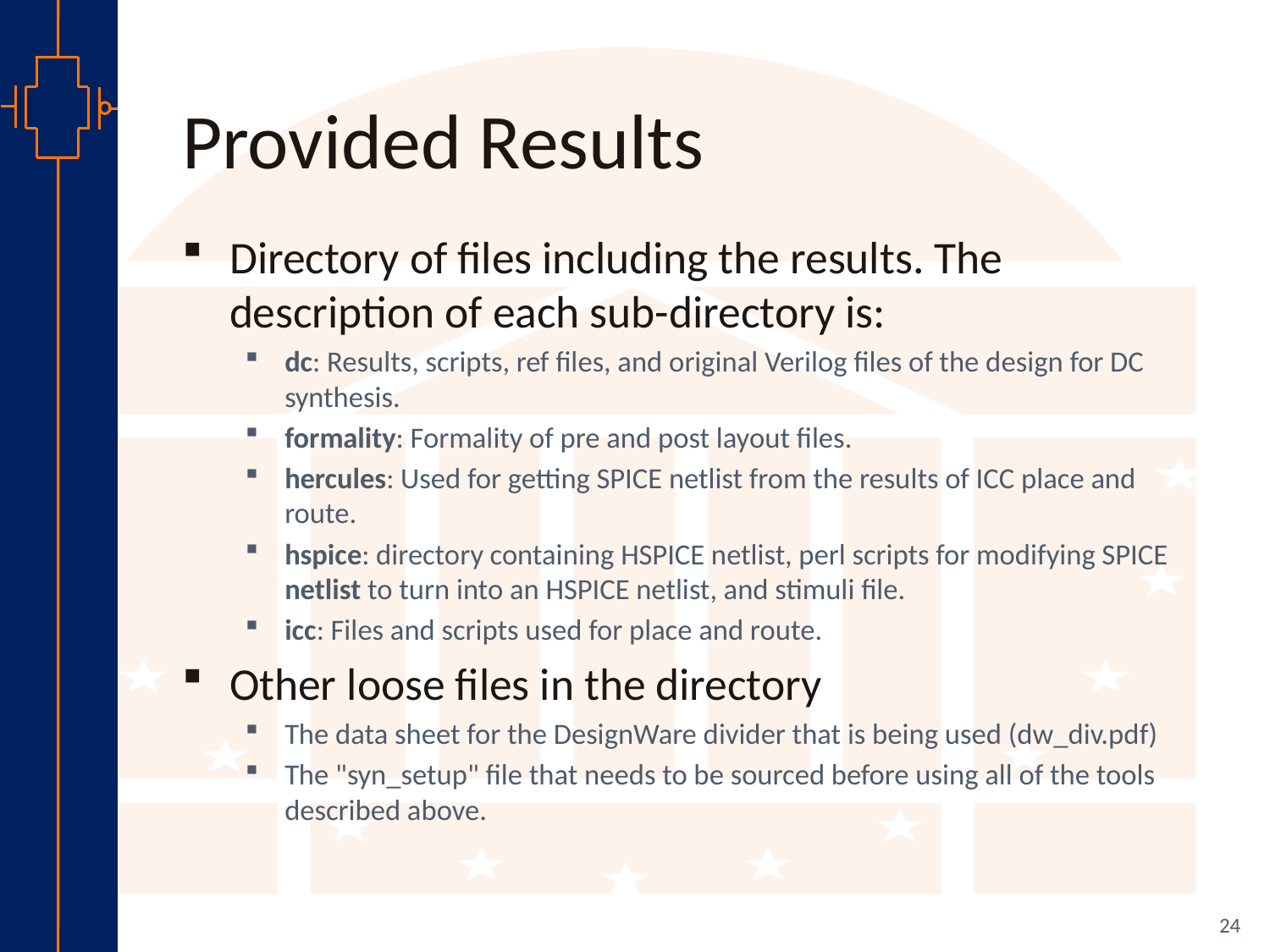

# Provided Results
Directory of files including the results. The description of each sub-directory is:
dc: Results, scripts, ref files, and original Verilog files of the design for DC synthesis.
formality: Formality of pre and post layout files.
hercules: Used for getting SPICE netlist from the results of ICC place and route.
hspice: directory containing HSPICE netlist, perl scripts for modifying SPICE netlist to turn into an HSPICE netlist, and stimuli file.
icc: Files and scripts used for place and route.
Other loose files in the directory
The data sheet for the DesignWare divider that is being used (dw_div.pdf)
The "syn_setup" file that needs to be sourced before using all of the tools described above.

24